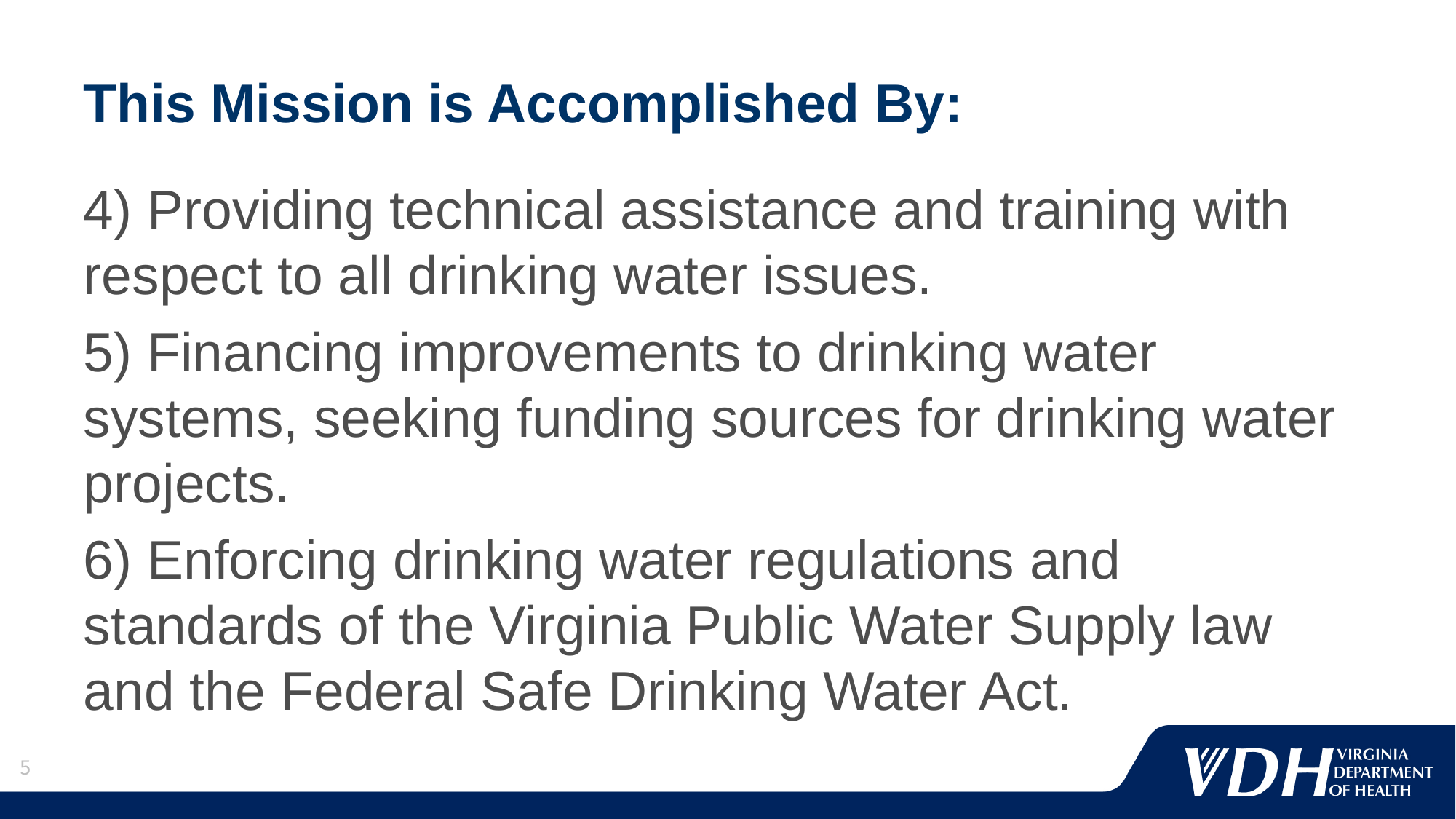

# This Mission is Accomplished By:
4) Providing technical assistance and training with respect to all drinking water issues.
5) Financing improvements to drinking water systems, seeking funding sources for drinking water projects.
6) Enforcing drinking water regulations and standards of the Virginia Public Water Supply law and the Federal Safe Drinking Water Act.
5